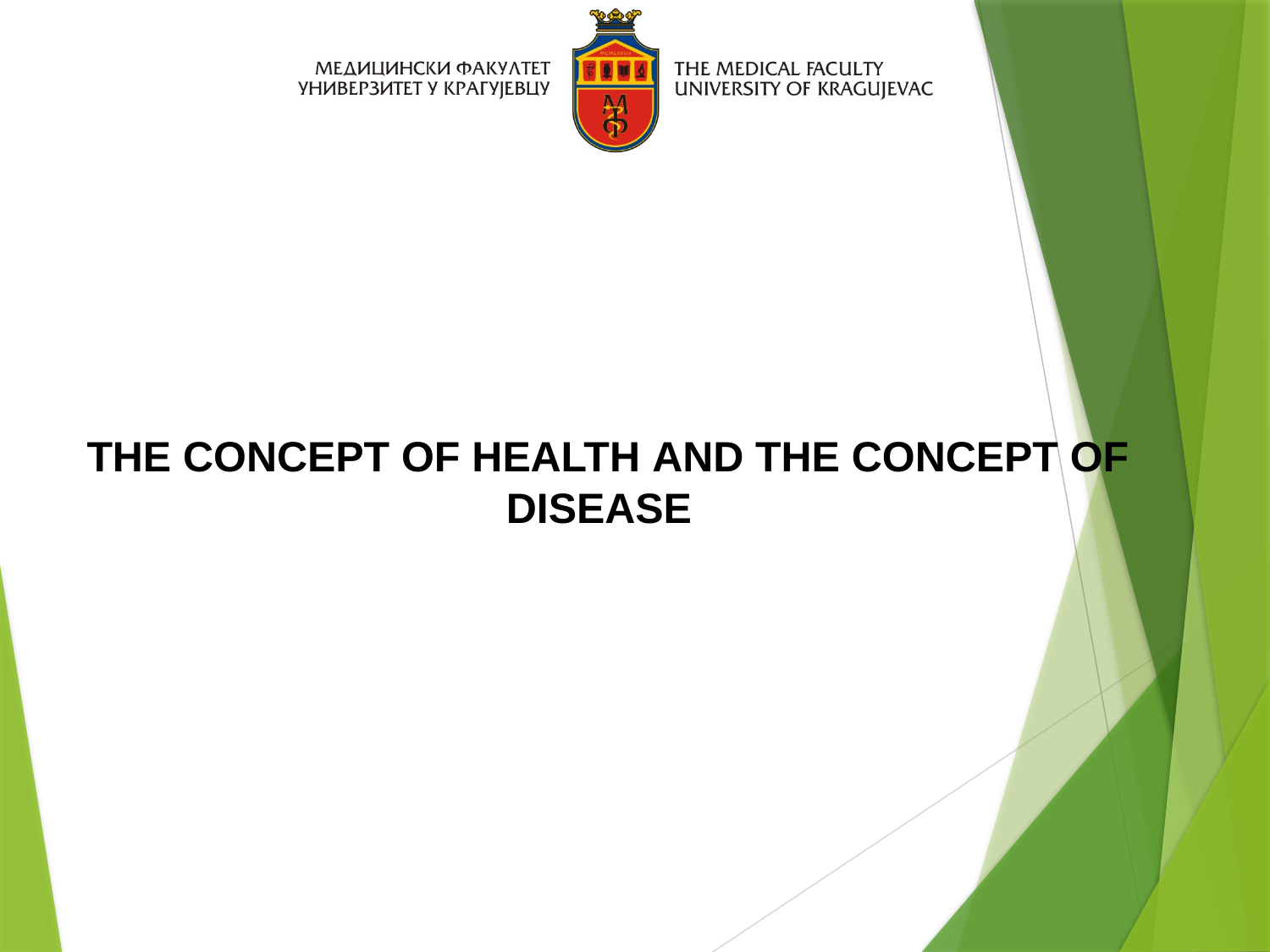

THE CONCEPT OF HEALTH AND THE CONCEPT OF DISEASE